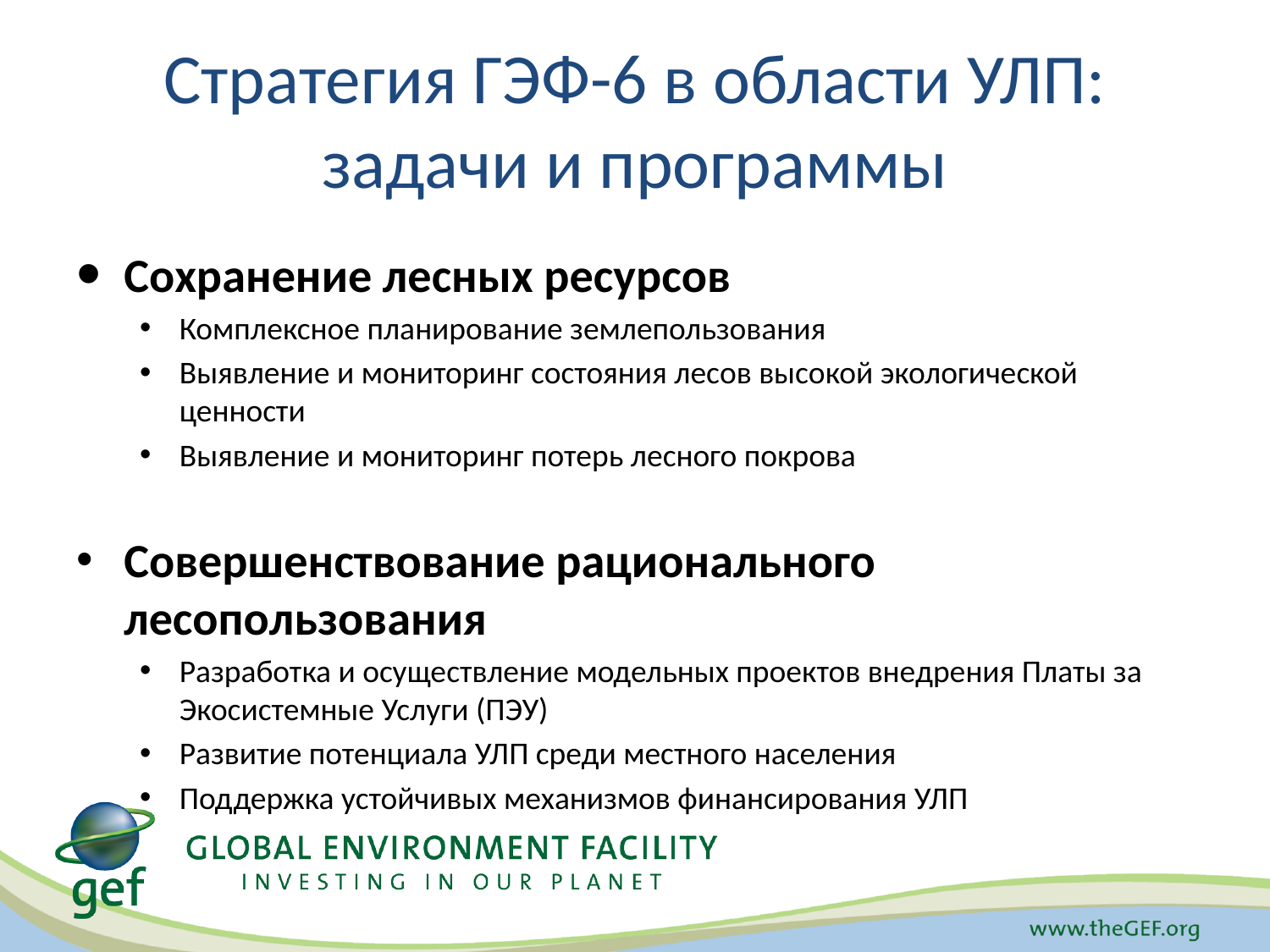

# Стратегия ГЭФ-6 в области УЛП: задачи и программы

Сохранение лесных ресурсов
Комплексное планирование землепользования
Выявление и мониторинг состояния лесов высокой экологической ценности
Выявление и мониторинг потерь лесного покрова

Совершенствование рационального лесопользования
Разработка и осуществление модельных проектов внедрения Платы за Экосистемные Услуги (ПЭУ)
Развитие потенциала УЛП среди местного населения
Поддержка устойчивых механизмов финансирования УЛП